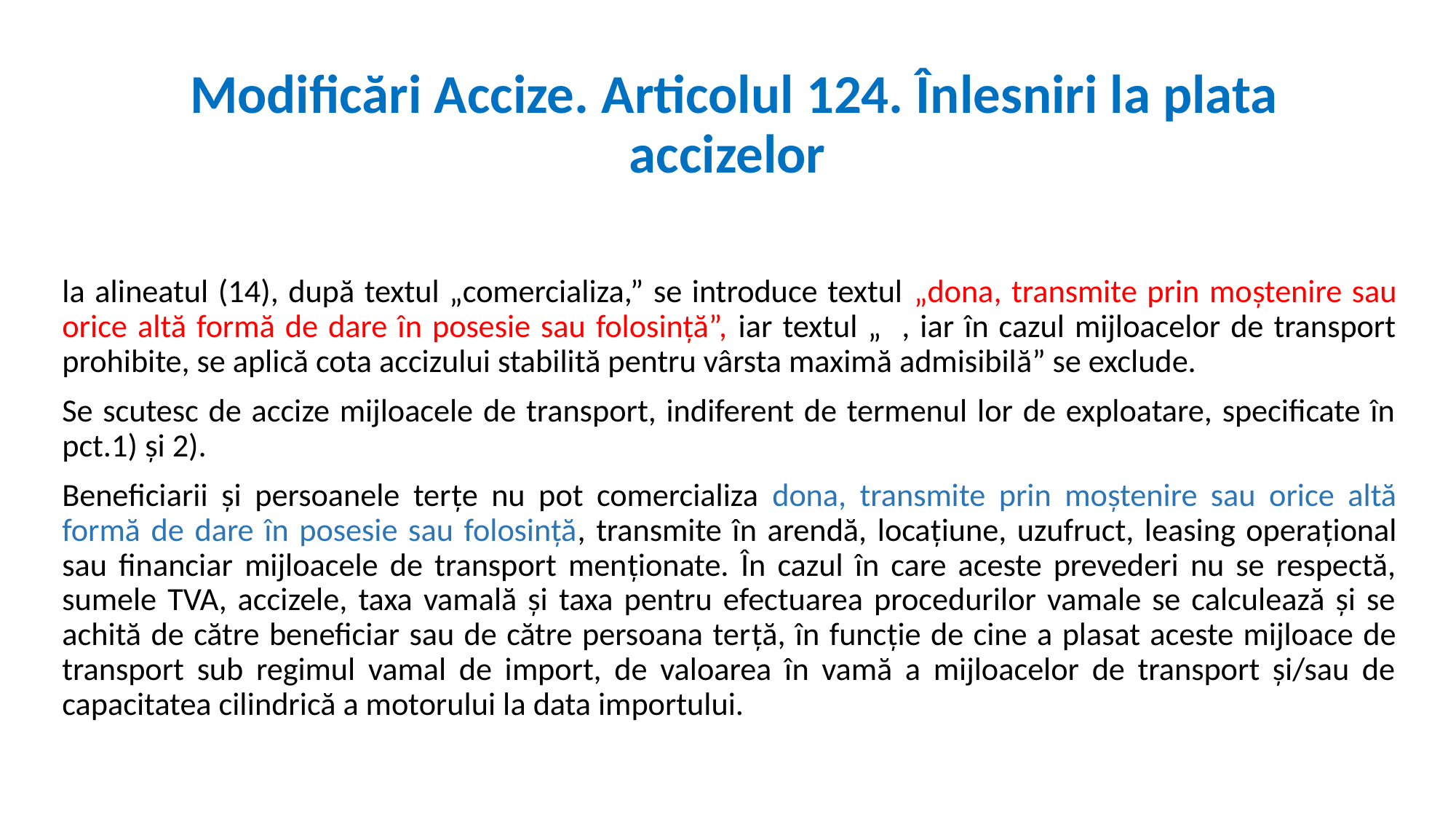

# Modificări Accize. Articolul 124. Înlesniri la plata accizelor
la alineatul (14), după textul „comercializa,” se introduce textul „dona, transmite prin moștenire sau orice altă formă de dare în posesie sau folosință”, iar textul „  , iar în cazul mijloacelor de transport prohibite, se aplică cota accizului stabilită pentru vârsta maximă admisibilă” se exclude.
Se scutesc de accize mijloacele de transport, indiferent de termenul lor de exploatare, specificate în pct.1) și 2).
Beneficiarii şi persoanele terţe nu pot comercializa dona, transmite prin moștenire sau orice altă formă de dare în posesie sau folosință, transmite în arendă, locaţiune, uzufruct, leasing operaţional sau financiar mijloacele de transport menţionate. În cazul în care aceste prevederi nu se respectă, sumele TVA, accizele, taxa vamală şi taxa pentru efectuarea procedurilor vamale se calculează şi se achită de către beneficiar sau de către persoana terţă, în funcţie de cine a plasat aceste mijloace de transport sub regimul vamal de import, de valoarea în vamă a mijloacelor de transport şi/sau de capacitatea cilindrică a motorului la data importului.